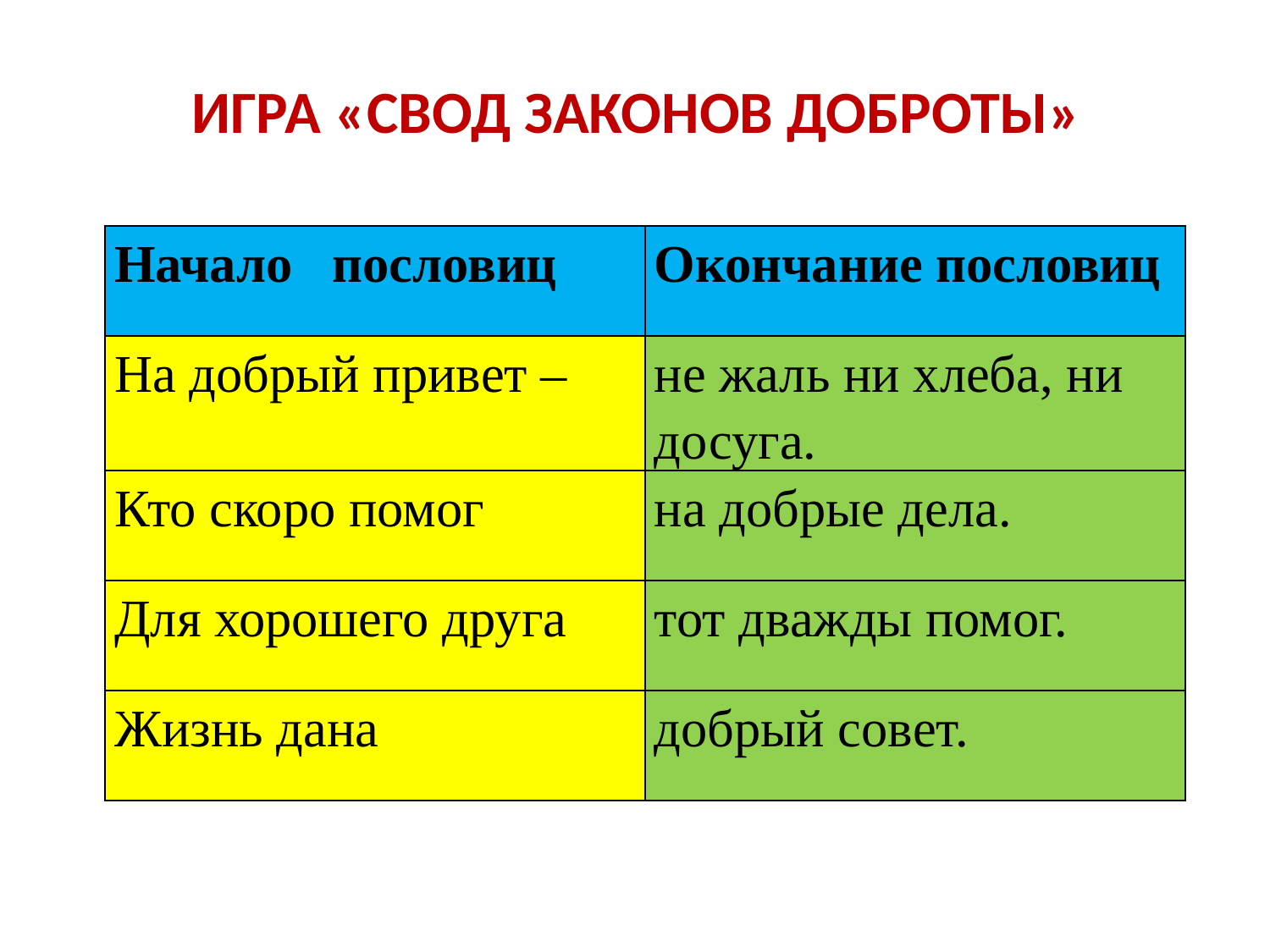

# ИГРА «СВОД ЗАКОНОВ ДОБРОТЫ»
| Начало   пословиц | Окончание пословиц |
| --- | --- |
| На добрый привет – | не жаль ни хлеба, ни досуга. |
| Кто скоро помог | на добрые дела. |
| Для хорошего друга | тот дважды помог. |
| Жизнь дана | добрый совет. |